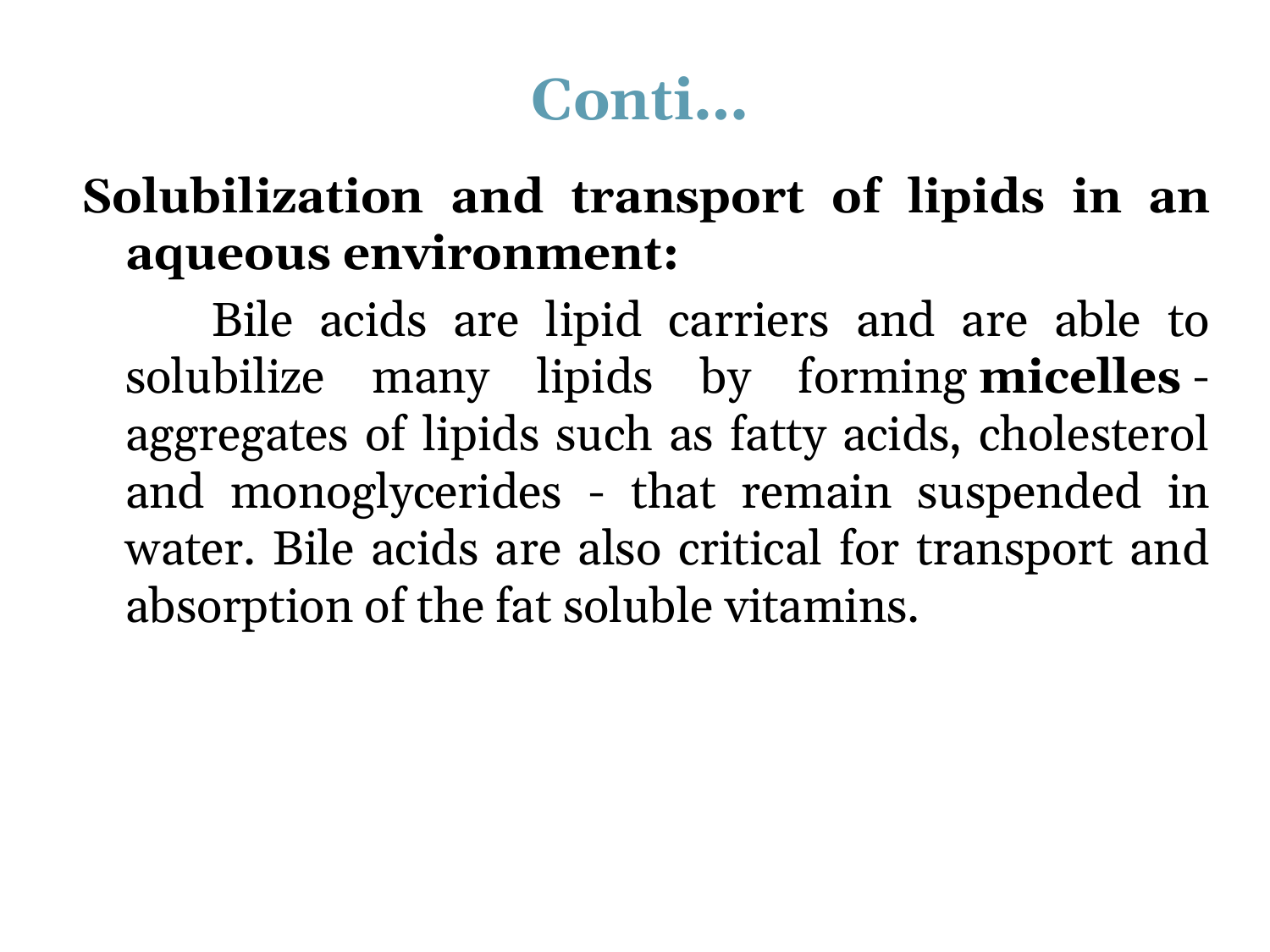

# Conti…
20
 Solubilization and transport of lipids in an aqueous environment:
      Bile acids are lipid carriers and are able to solubilize many lipids by forming micelles - aggregates of lipids such as fatty acids, cholesterol and monoglycerides - that remain suspended in water. Bile acids are also critical for transport and absorption of the fat soluble vitamins.